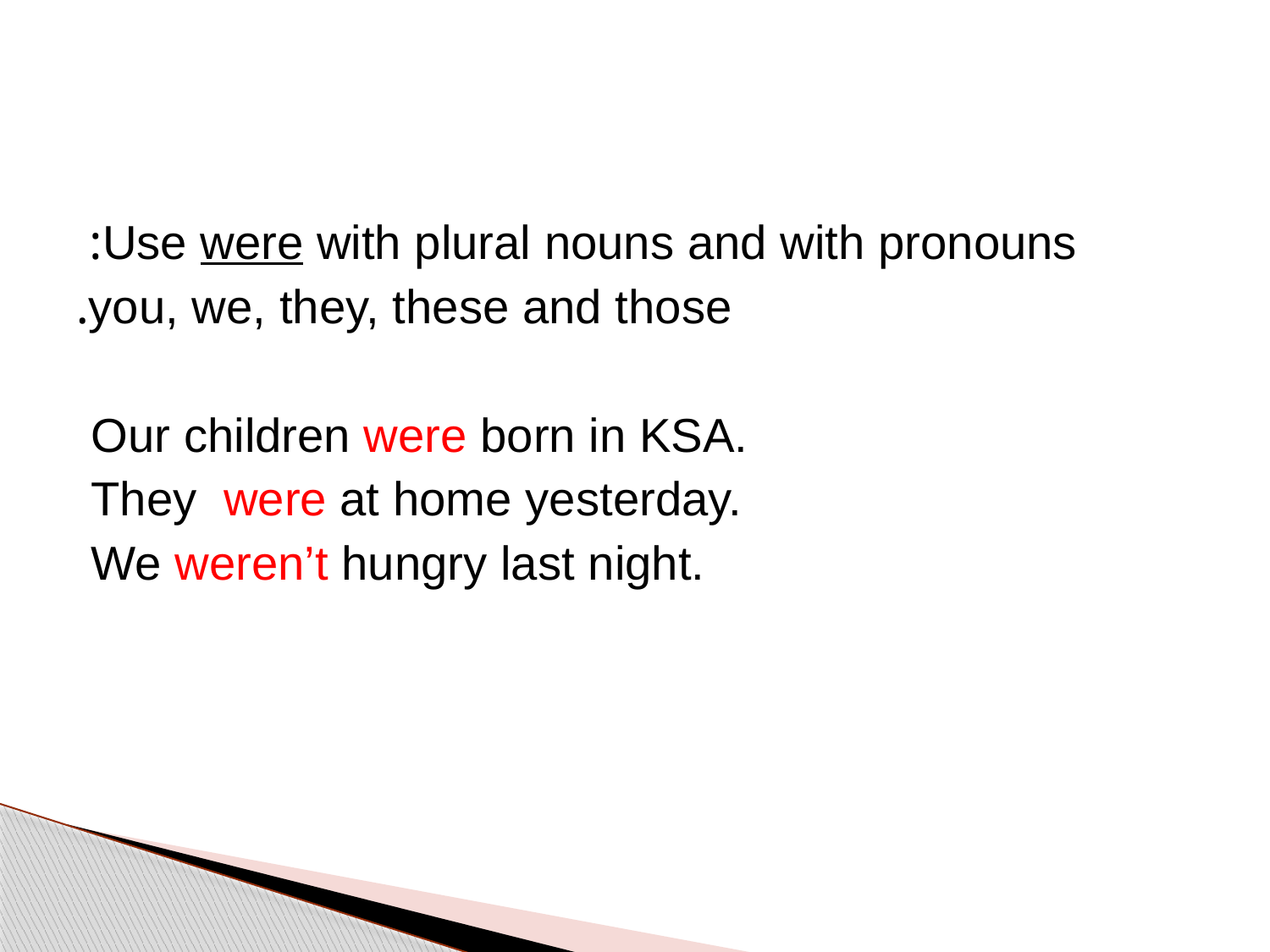

#
Use were with plural nouns and with pronouns:
you, we, they, these and those.

Our children were born in KSA.
They  were at home yesterday.
We weren’t hungry last night.